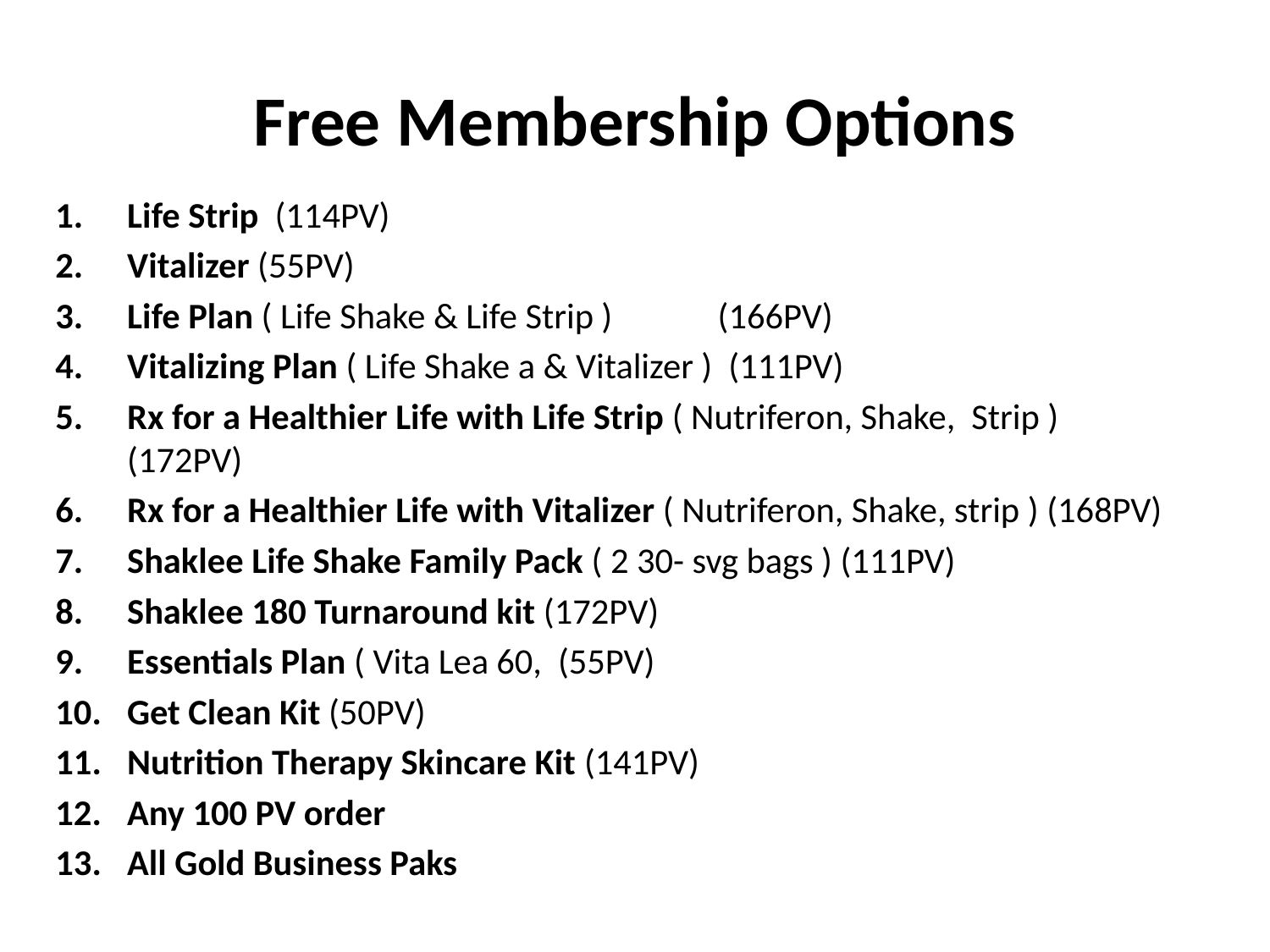

# Free Membership Options
Life Strip  (114PV)
Vitalizer (55PV)
Life Plan ( Life Shake & Life Strip )	(166PV)
Vitalizing Plan ( Life Shake a & Vitalizer )  (111PV)
Rx for a Healthier Life with Life Strip ( Nutriferon, Shake,  Strip ) (172PV)
Rx for a Healthier Life with Vitalizer ( Nutriferon, Shake, strip ) (168PV)
Shaklee Life Shake Family Pack ( 2 30- svg bags ) (111PV)
Shaklee 180 Turnaround kit (172PV)
Essentials Plan ( Vita Lea 60,  (55PV)
Get Clean Kit (50PV)
Nutrition Therapy Skincare Kit (141PV)
Any 100 PV order
All Gold Business Paks